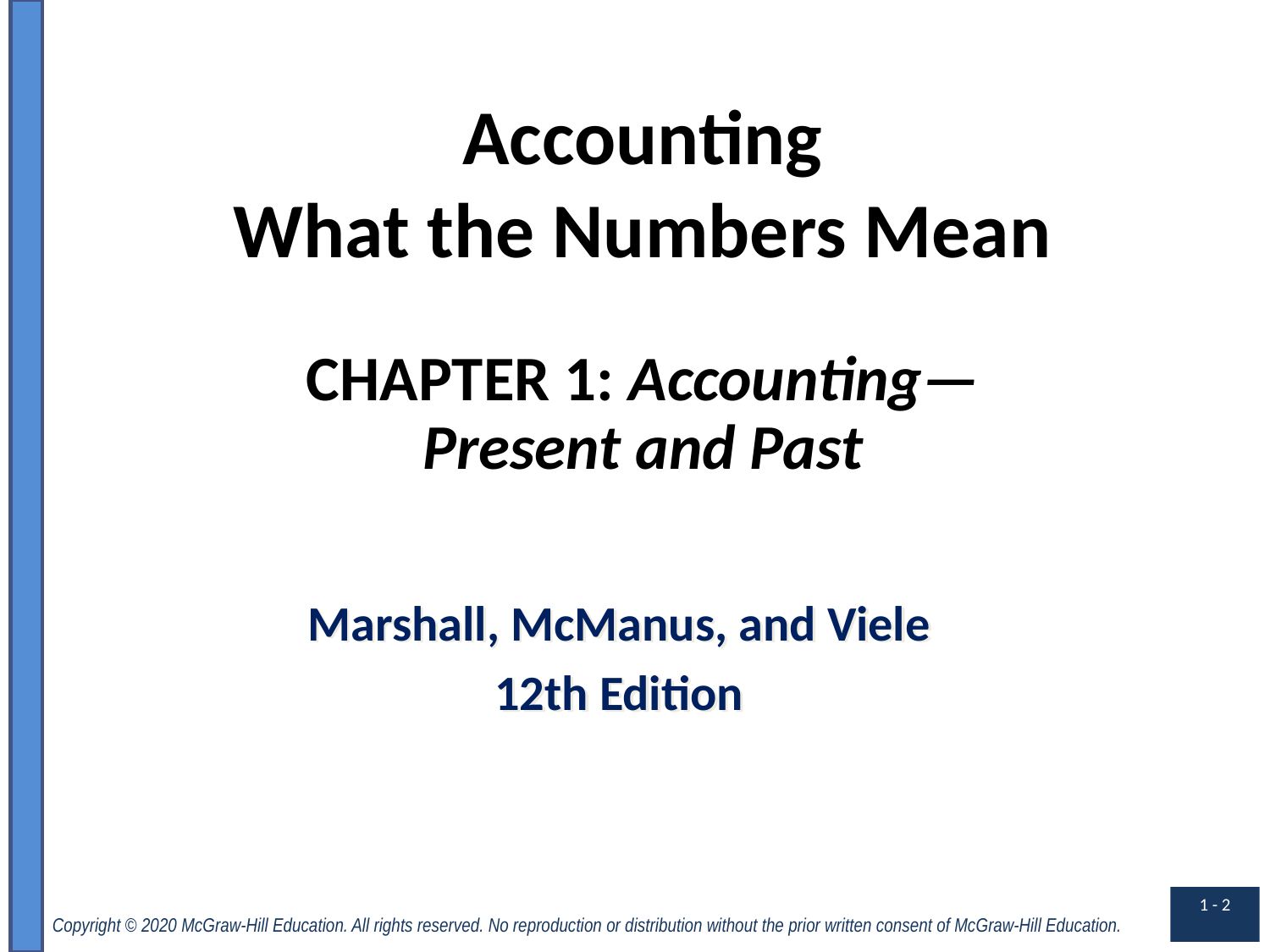

Accounting
What the Numbers Mean
CHAPTER 1: Accounting—Present and Past

Marshall, McManus, and Viele
12th Edition